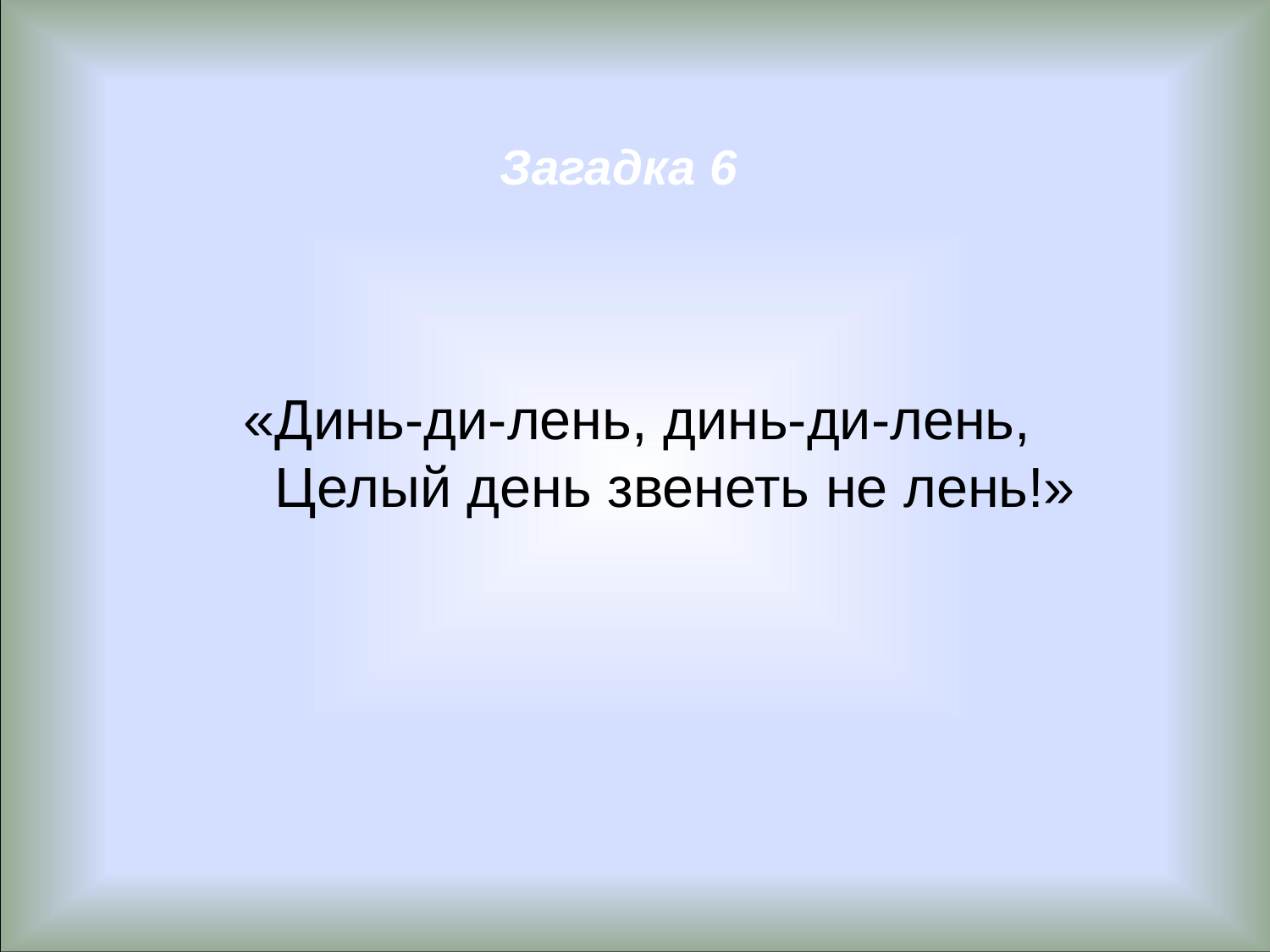

Загадка 6
    «Динь-ди-лень, динь-ди-лень,
      Целый день звенеть не лень!»